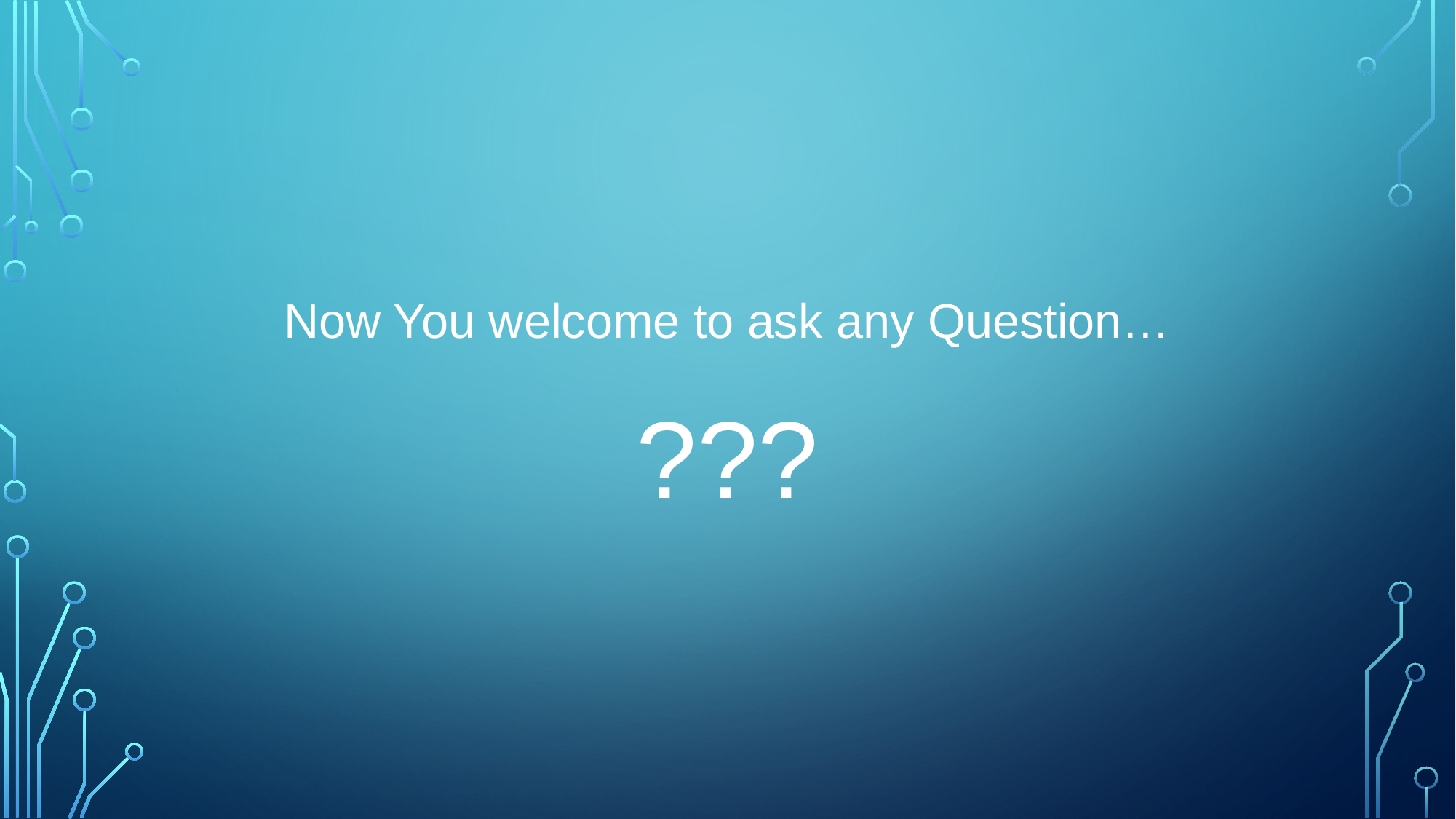

Now You welcome to ask any Question…
???